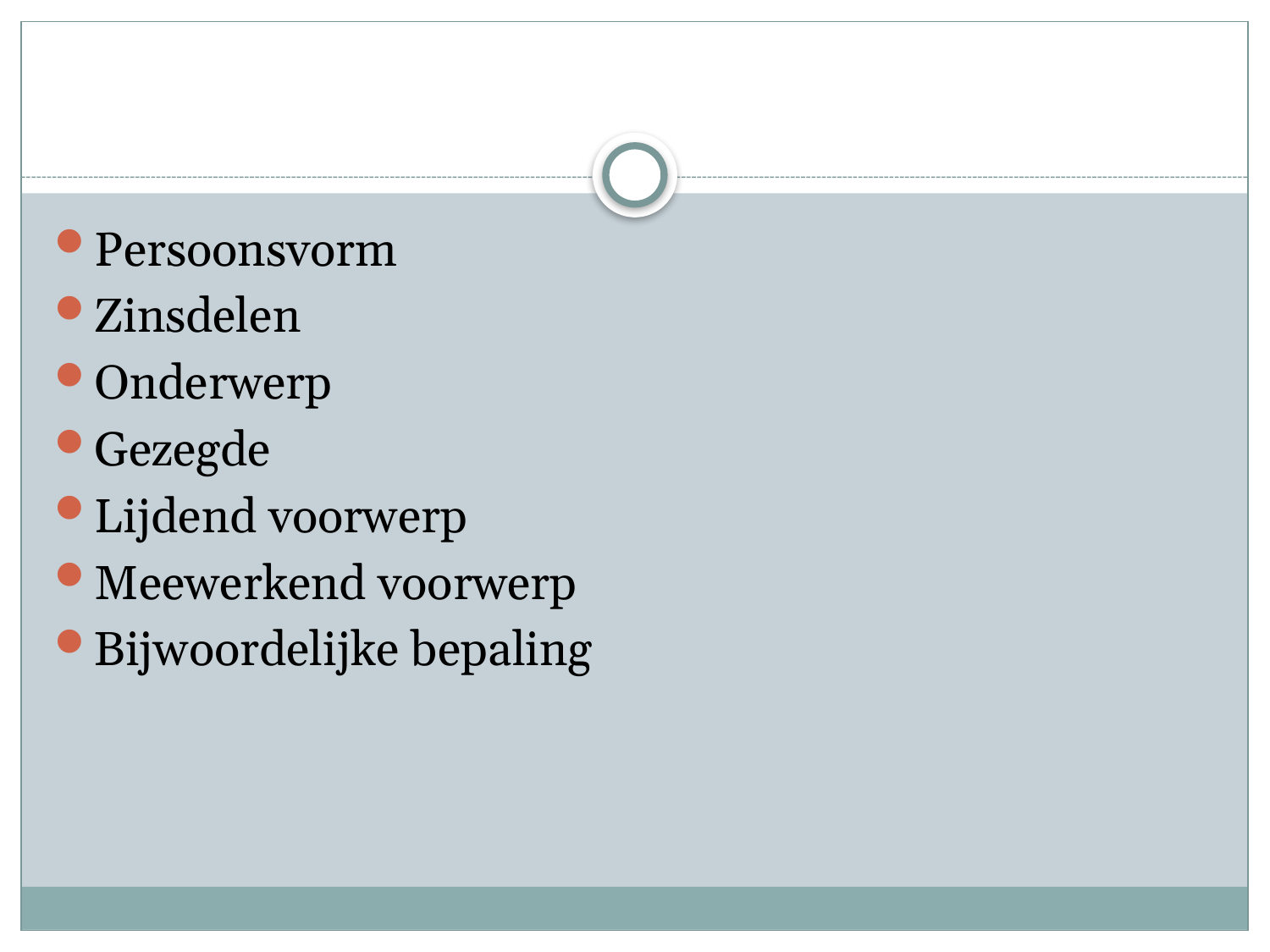

#
Persoonsvorm
Zinsdelen
Onderwerp
Gezegde
Lijdend voorwerp
Meewerkend voorwerp
Bijwoordelijke bepaling